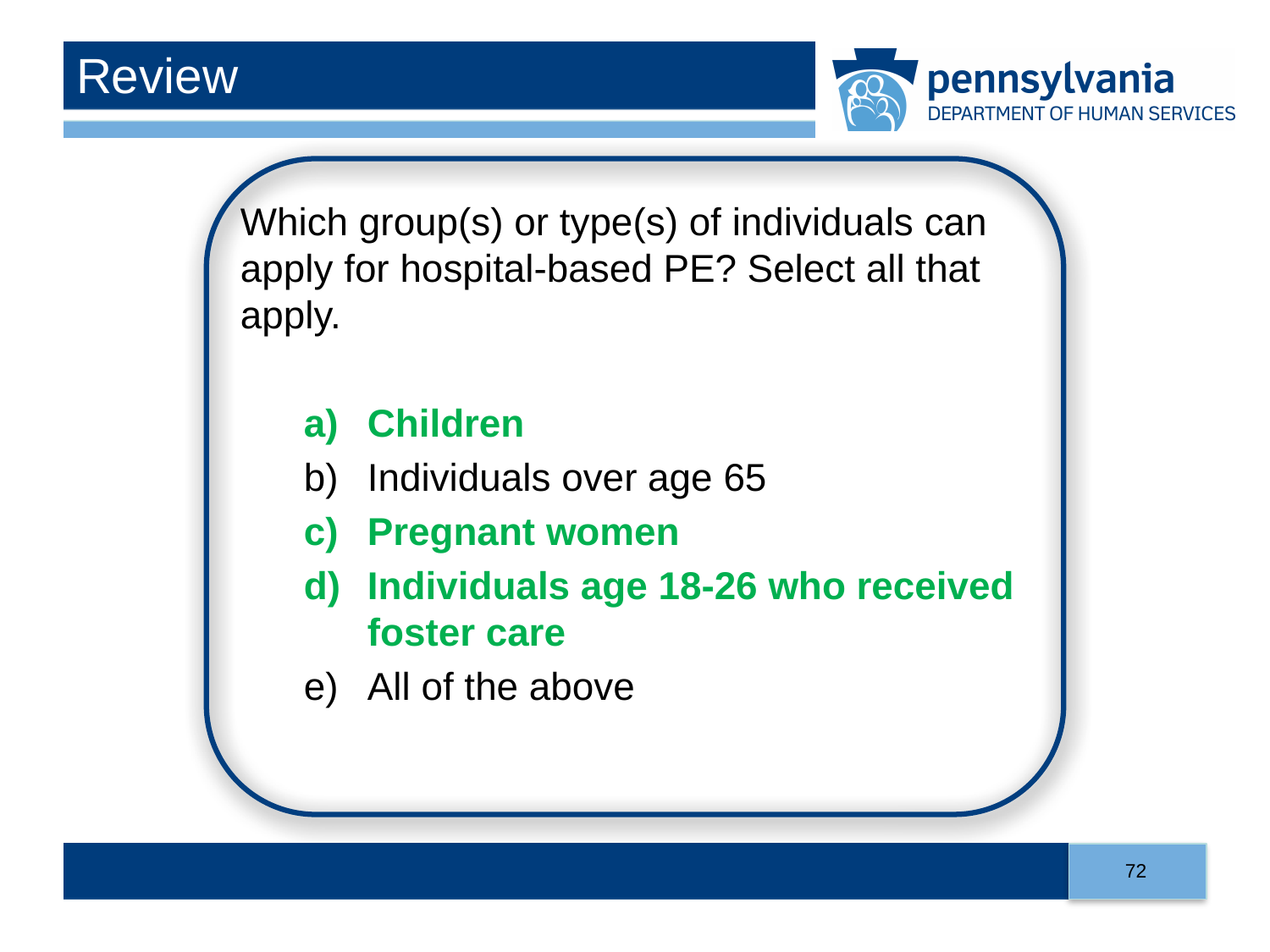

# Review
Which group(s) or type(s) of individuals can apply for hospital-based PE? Select all that apply.

Children
Individuals over age 65
Pregnant women
Individuals age 18-26 who received foster care
All of the above
72